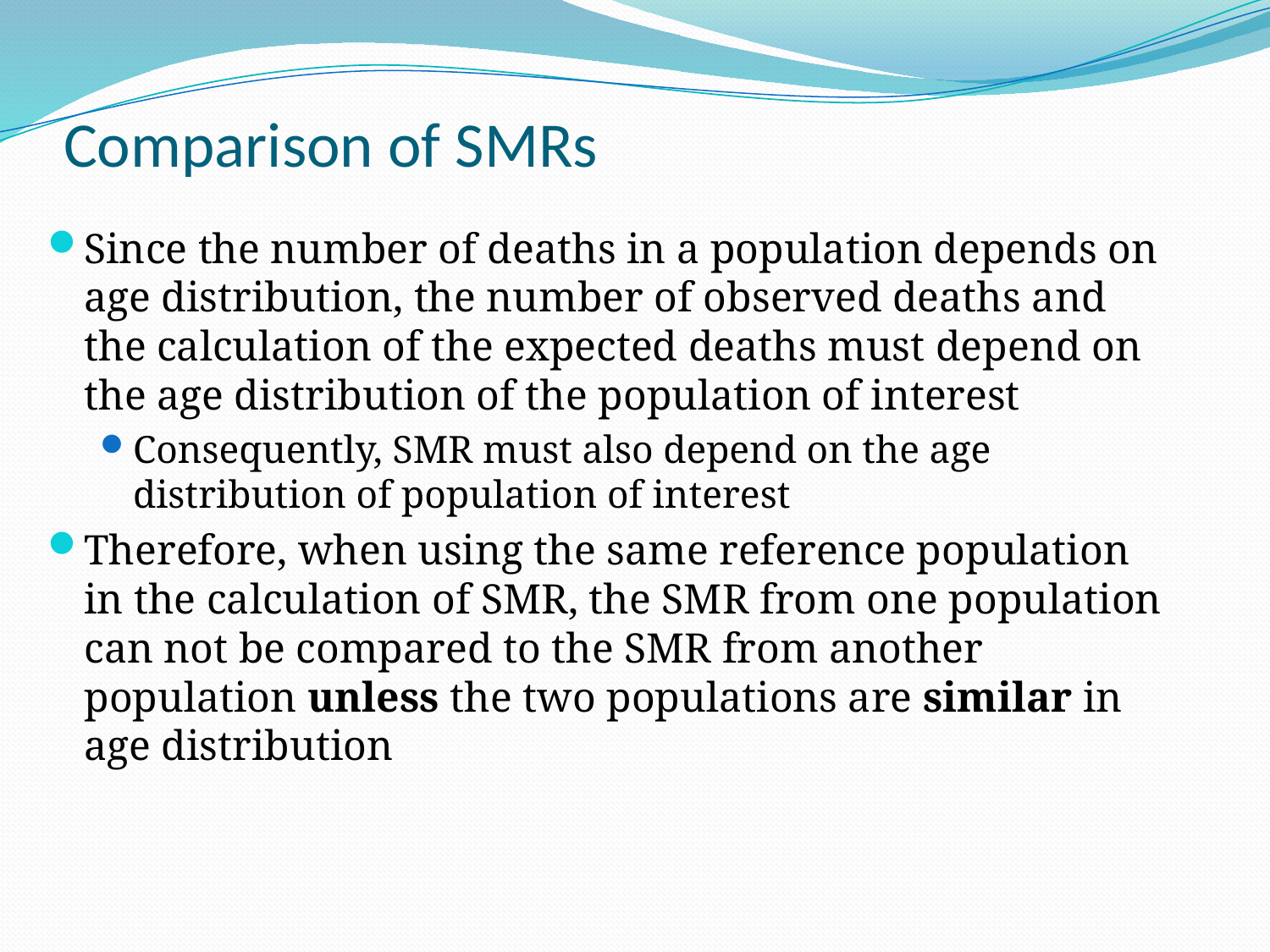

# Comparison of SMRs
Since the number of deaths in a population depends on age distribution, the number of observed deaths and the calculation of the expected deaths must depend on the age distribution of the population of interest
Consequently, SMR must also depend on the age distribution of population of interest
Therefore, when using the same reference population in the calculation of SMR, the SMR from one population can not be compared to the SMR from another population unless the two populations are similar in age distribution